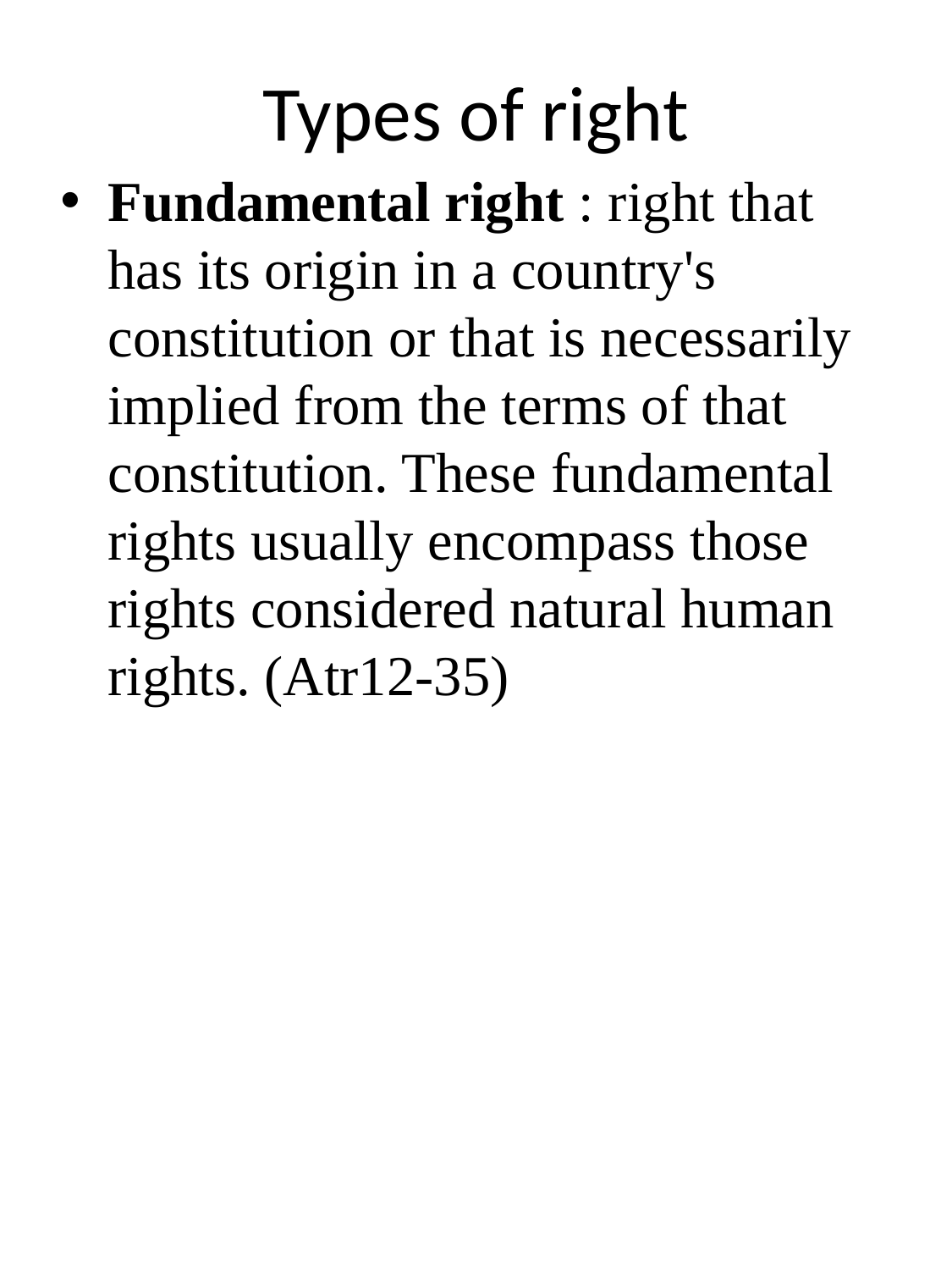

# Types of right
Fundamental right : right that has its origin in a country's constitution or that is necessarily implied from the terms of that constitution. These fundamental rights usually encompass those rights considered natural human rights. (Atr12-35)